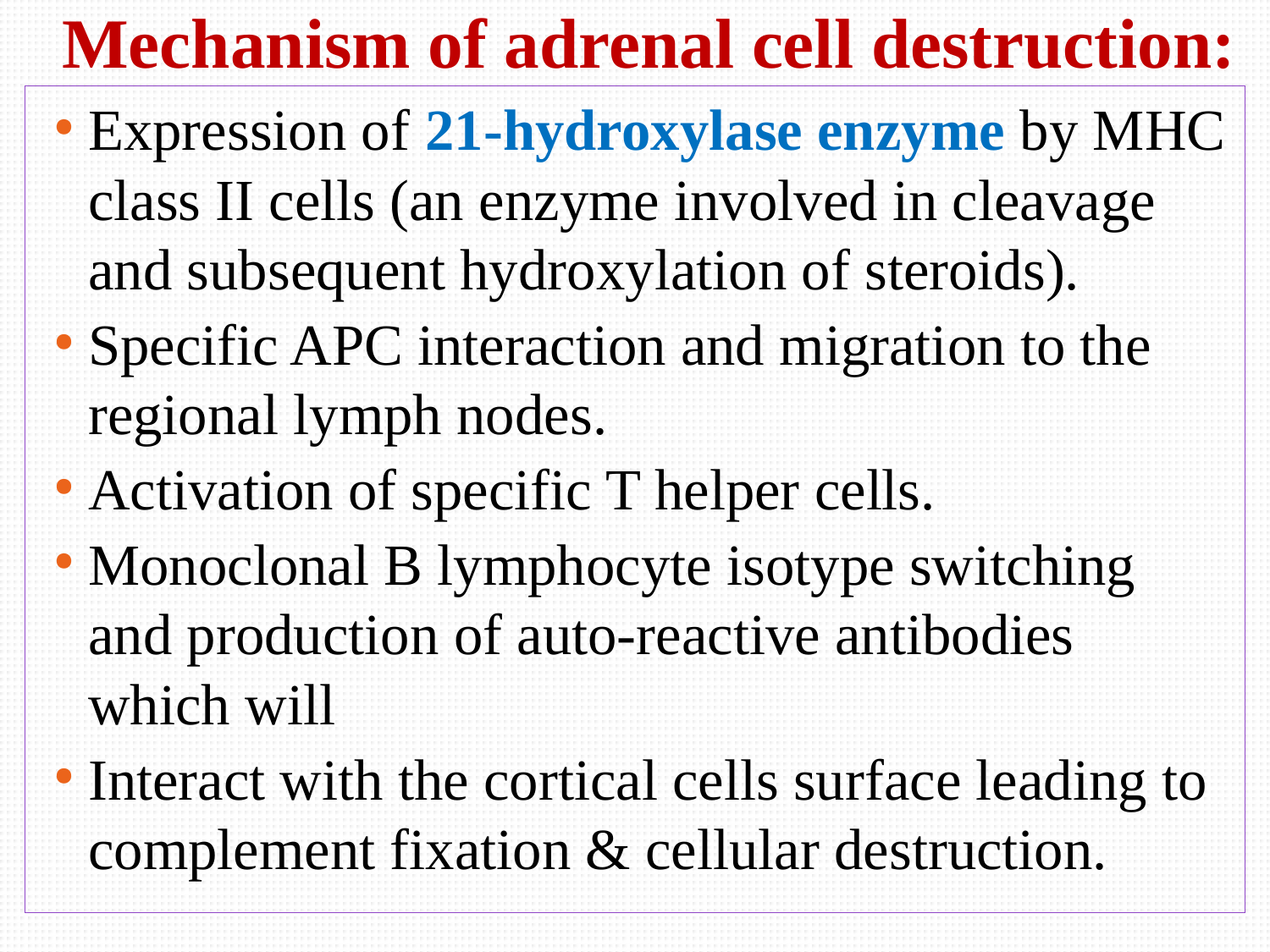

# Mechanism of adrenal cell destruction:
Expression of 21-hydroxylase enzyme by MHC class II cells (an enzyme involved in cleavage and subsequent hydroxylation of steroids).
Specific APC interaction and migration to the regional lymph nodes.
Activation of specific T helper cells.
Monoclonal B lymphocyte isotype switching and production of auto-reactive antibodies which will
Interact with the cortical cells surface leading to complement fixation & cellular destruction.